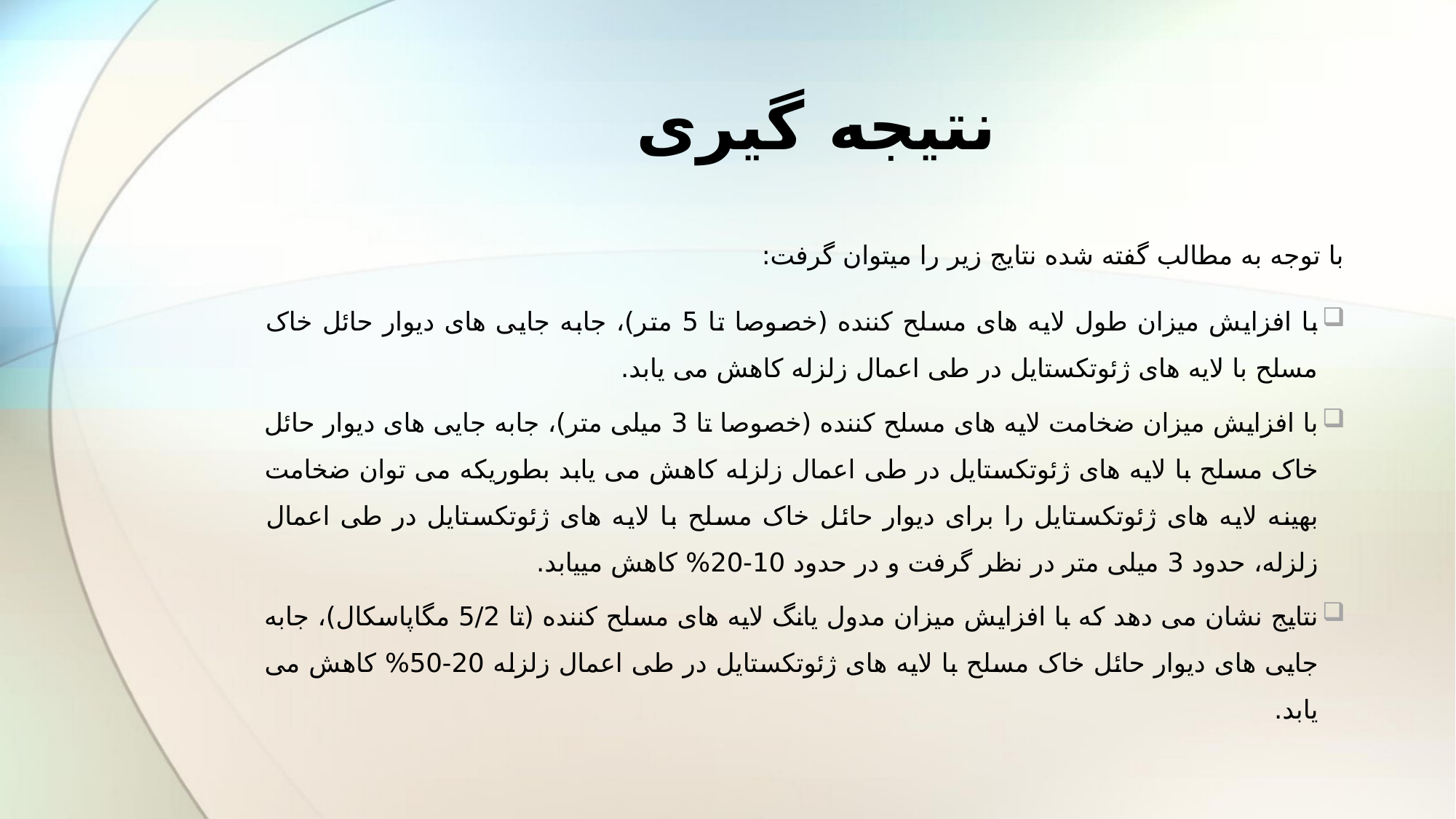

# نتیجه گیری
با توجه به مطالب گفته شده نتایج زیر را می­توان گرفت:
با افزایش میزان طول لایه های مسلح کننده (خصوصا تا 5 متر)، جابه جایی های دیوار حائل خاک مسلح با لایه های ژئوتکستایل در طی اعمال زلزله کاهش می یابد.
با افزایش میزان ضخامت لایه های مسلح کننده (خصوصا تا 3 میلی متر)، جابه جایی های دیوار حائل خاک مسلح با لایه های ژئوتکستایل در طی اعمال زلزله کاهش می یابد بطوریکه می توان ضخامت بهینه لایه های ژئوتکستایل را برای دیوار حائل خاک مسلح با لایه های ژئوتکستایل در طی اعمال زلزله، حدود 3 میلی متر در نظر گرفت و در حدود 10-20% کاهش می­یابد.
نتایج نشان می دهد که با افزایش میزان مدول یانگ لایه های مسلح کننده (تا 5/2 مگاپاسکال)، جابه جایی های دیوار حائل خاک مسلح با لایه های ژئوتکستایل در طی اعمال زلزله 20-50% کاهش می یابد.